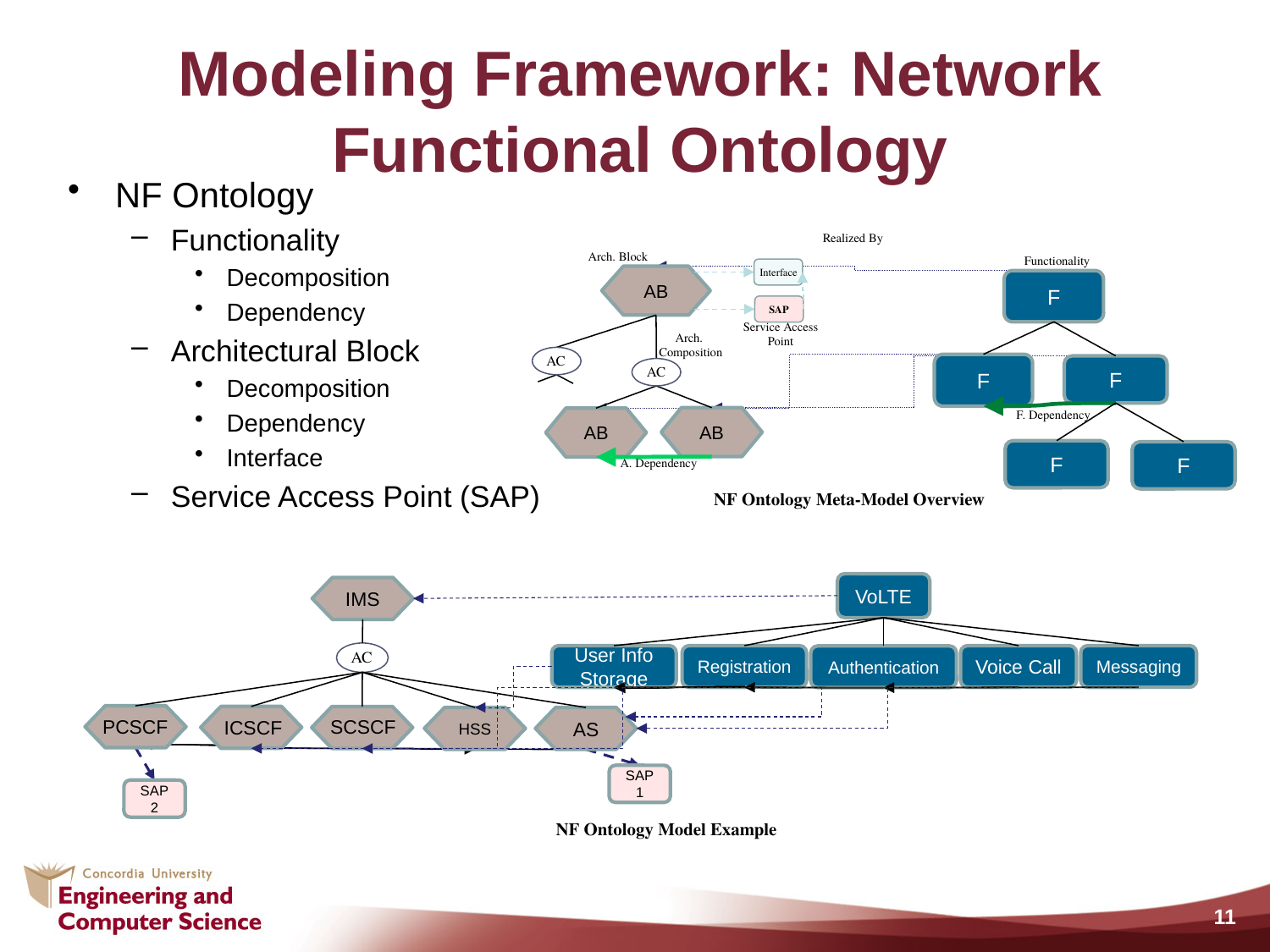

# Modeling Framework: Network Functional Ontology
NF Ontology
Functionality
Decomposition
Dependency
Architectural Block
Decomposition
Dependency
Interface
Service Access Point (SAP)
Realized By
Arch. Block
AB
Arch.
Composition
AC

AB
AB
A. Dependency
Functionality
F
F
F
F. Dependency
F
F

Interface

SAP
Service Access Point
AC

NF Ontology Meta-Model Overview
VoLTE
User Info Storage
Registration
Voice Call
Messaging
Authentication
IMS
AC

PCSCF

ICSCF

SCSCF
HSS
AS
SAP1
SAP2
NF Ontology Model Example
11